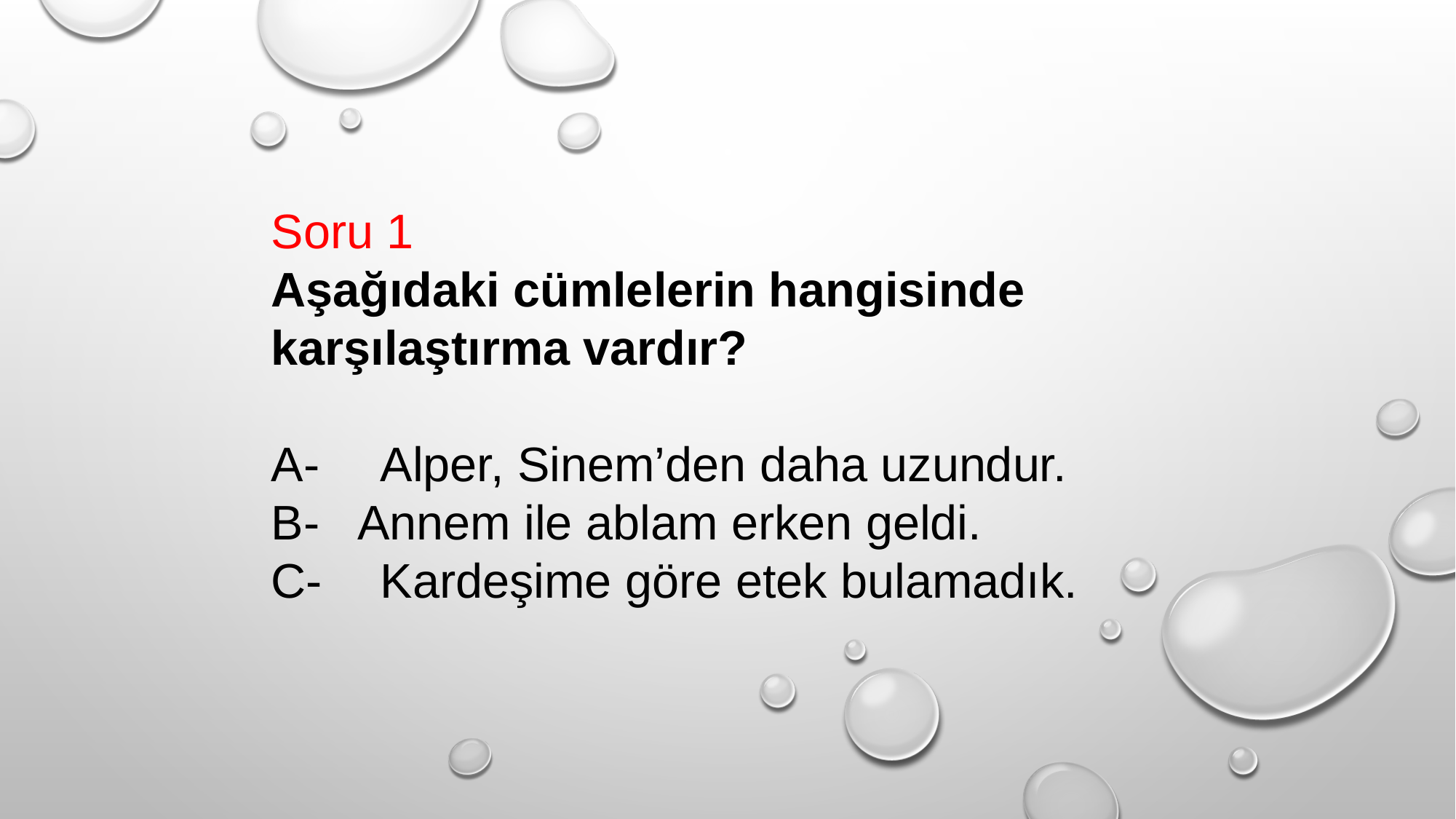

Soru 1
Aşağıdaki cümlelerin hangisinde karşılaştırma vardır?

A-	Alper, Sinem’den daha uzundur.
B-   Annem ile ablam erken geldi.
C-	Kardeşime göre etek bulamadık.